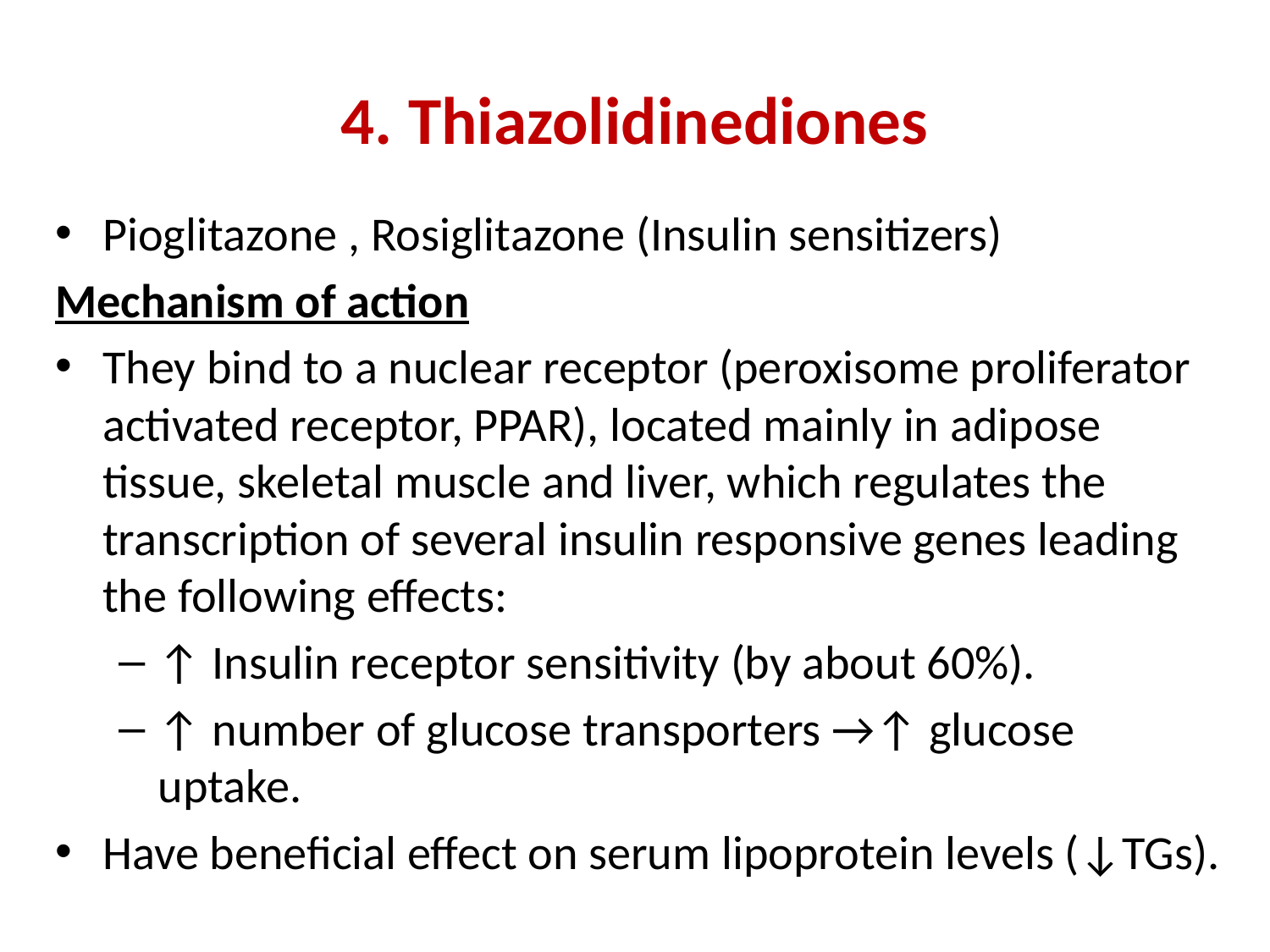

# 4. Thiazolidinediones
Pioglitazone , Rosiglitazone (Insulin sensitizers)
Mechanism of action
They bind to a nuclear receptor (peroxisome proliferator activated receptor, PPAR), located mainly in adipose tissue, skeletal muscle and liver, which regulates the transcription of several insulin responsive genes leading the following effects:
↑ Insulin receptor sensitivity (by about 60%).
↑ number of glucose transporters →↑ glucose uptake.
Have beneficial effect on serum lipoprotein levels (↓TGs).